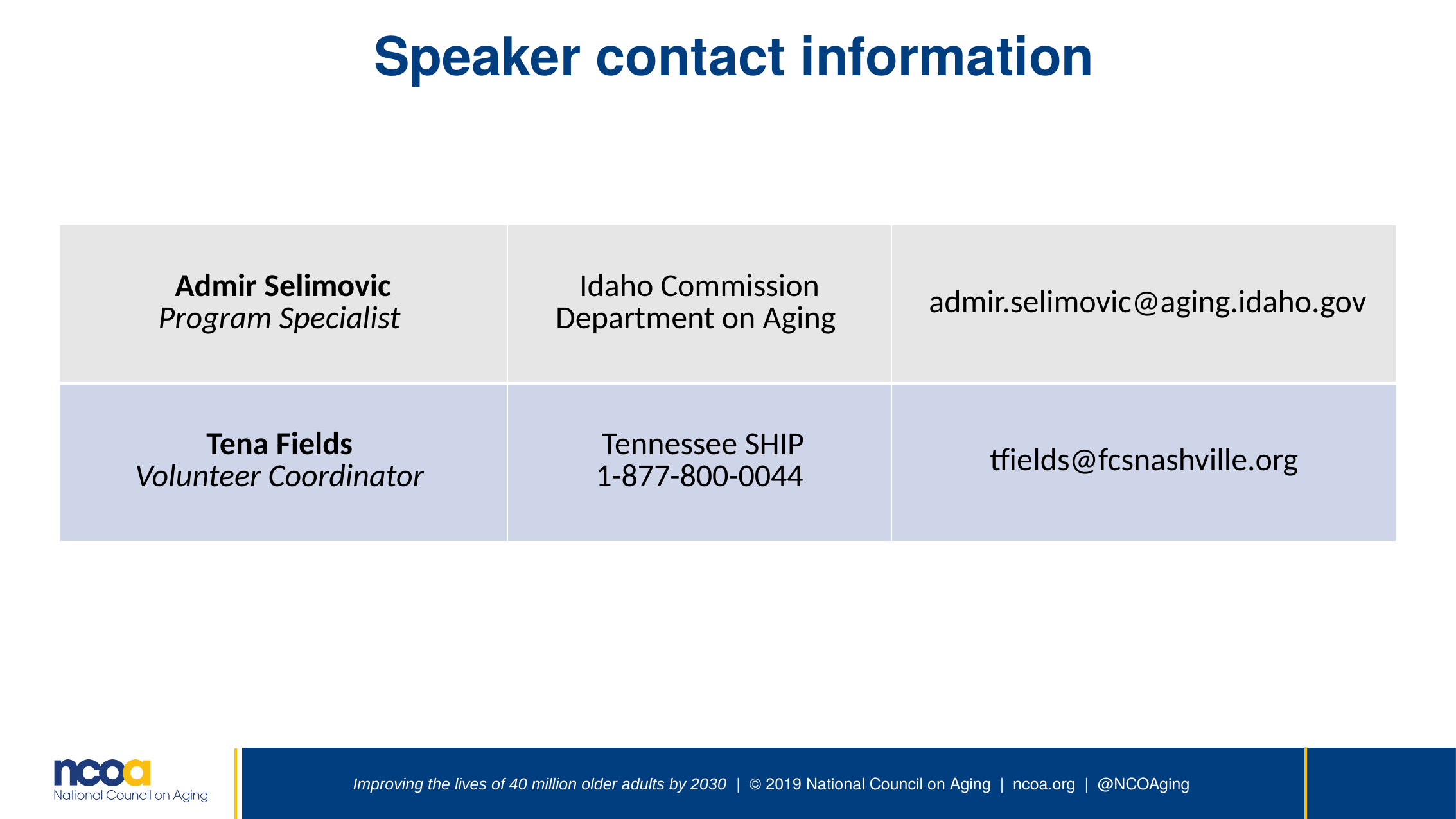

# Speaker contact information

| Admir Selimovic Program Specialist | Idaho Commission Department on Aging | admir.selimovic@aging.idaho.gov |
| --- | --- | --- |
| Tena Fields Volunteer Coordinator | Tennessee SHIP 1-877-800-0044 | tfields@fcsnashville.org |